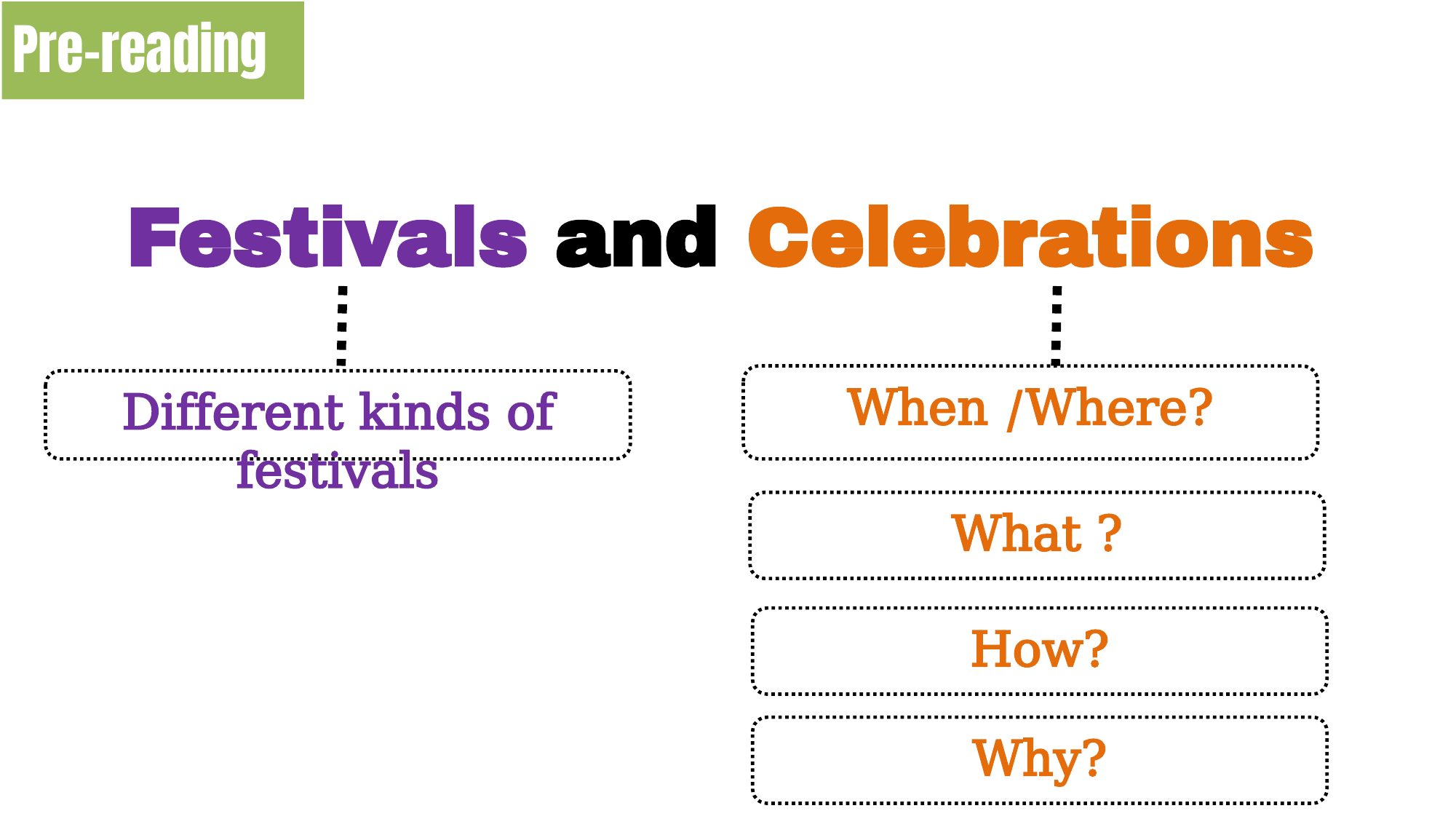

Pre-reading
Festivals and Celebrations
When /Where?
Different kinds of festivals
What ?
How?
Why?